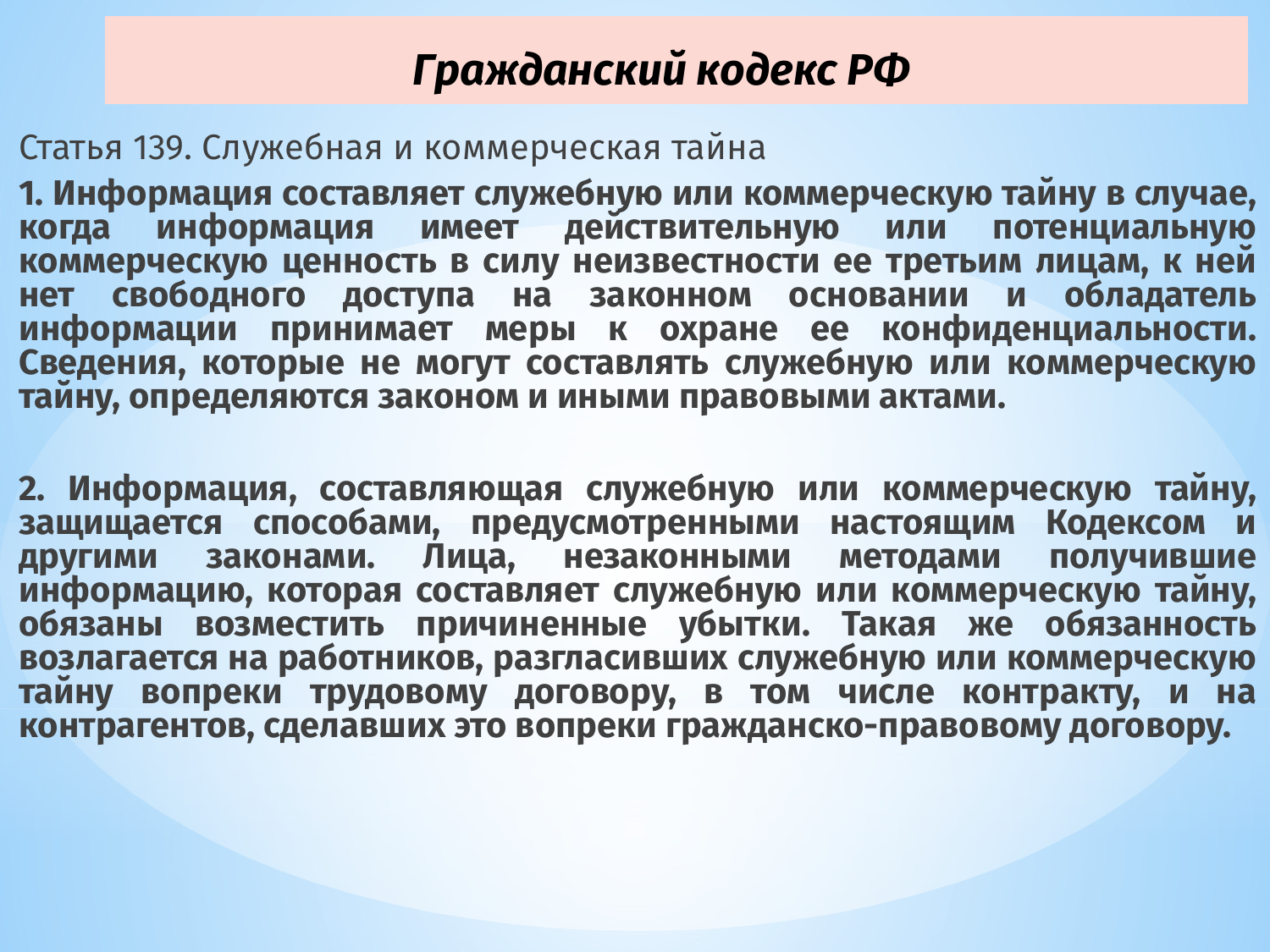

# Гражданский кодекс РФ
Статья 139. Служебная и коммерческая тайна
1. Информация составляет служебную или коммерческую тайну в случае, когда информация имеет действительную или потенциальную коммерческую ценность в силу неизвестности ее третьим лицам, к ней нет свободного доступа на законном основании и обладатель информации принимает меры к охране ее конфиденциальности. Сведения, которые не могут составлять служебную или коммерческую тайну, определяются законом и иными правовыми актами.

2. Информация, составляющая служебную или коммерческую тайну, защищается способами, предусмотренными настоящим Кодексом и другими законами. Лица, незаконными методами получившие информацию, которая составляет служебную или коммерческую тайну, обязаны возместить причиненные убытки. Такая же обязанность возлагается на работников, разгласивших служебную или коммерческую тайну вопреки трудовому договору, в том числе контракту, и на контрагентов, сделавших это вопреки гражданско-правовому договору.